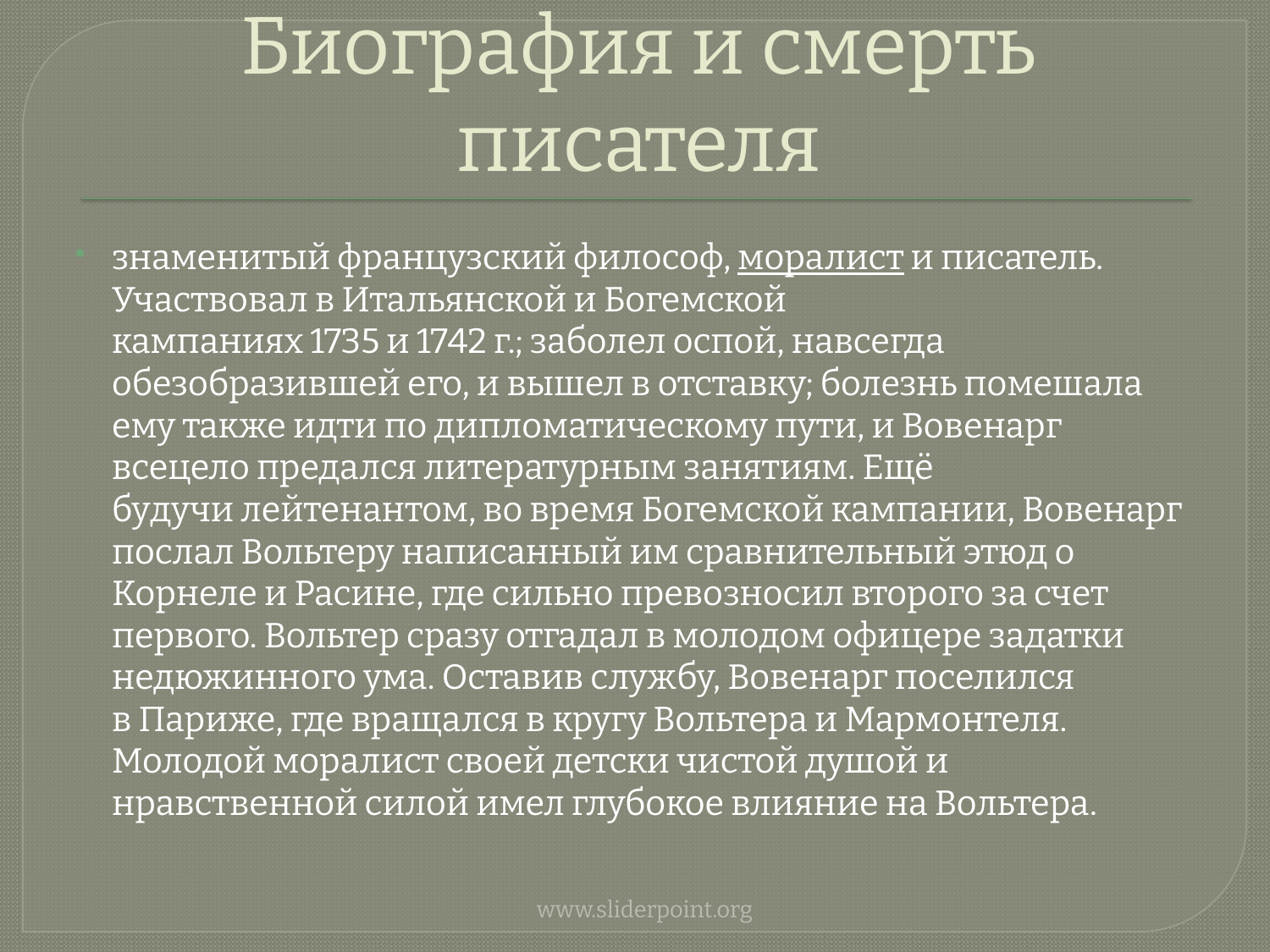

# Биография и смерть писателя
знаменитый французский философ, моралист и писатель. Участвовал в Итальянской и Богемской кампаниях 1735 и 1742 г.; заболел оспой, навсегда обезобразившей его, и вышел в отставку; болезнь помешала ему также идти по дипломатическому пути, и Вовенарг всецело предался литературным занятиям. Ещё будучи лейтенантом, во время Богемской кампании, Вовенарг послал Вольтеру написанный им сравнительный этюд о Корнеле и Расине, где сильно превозносил второго за счет первого. Вольтер сразу отгадал в молодом офицере задатки недюжинного ума. Оставив службу, Вовенарг поселился в Париже, где вращался в кругу Вольтера и Мармонтеля. Молодой моралист своей детски чистой душой и нравственной силой имел глубокое влияние на Вольтера.
www.sliderpoint.org